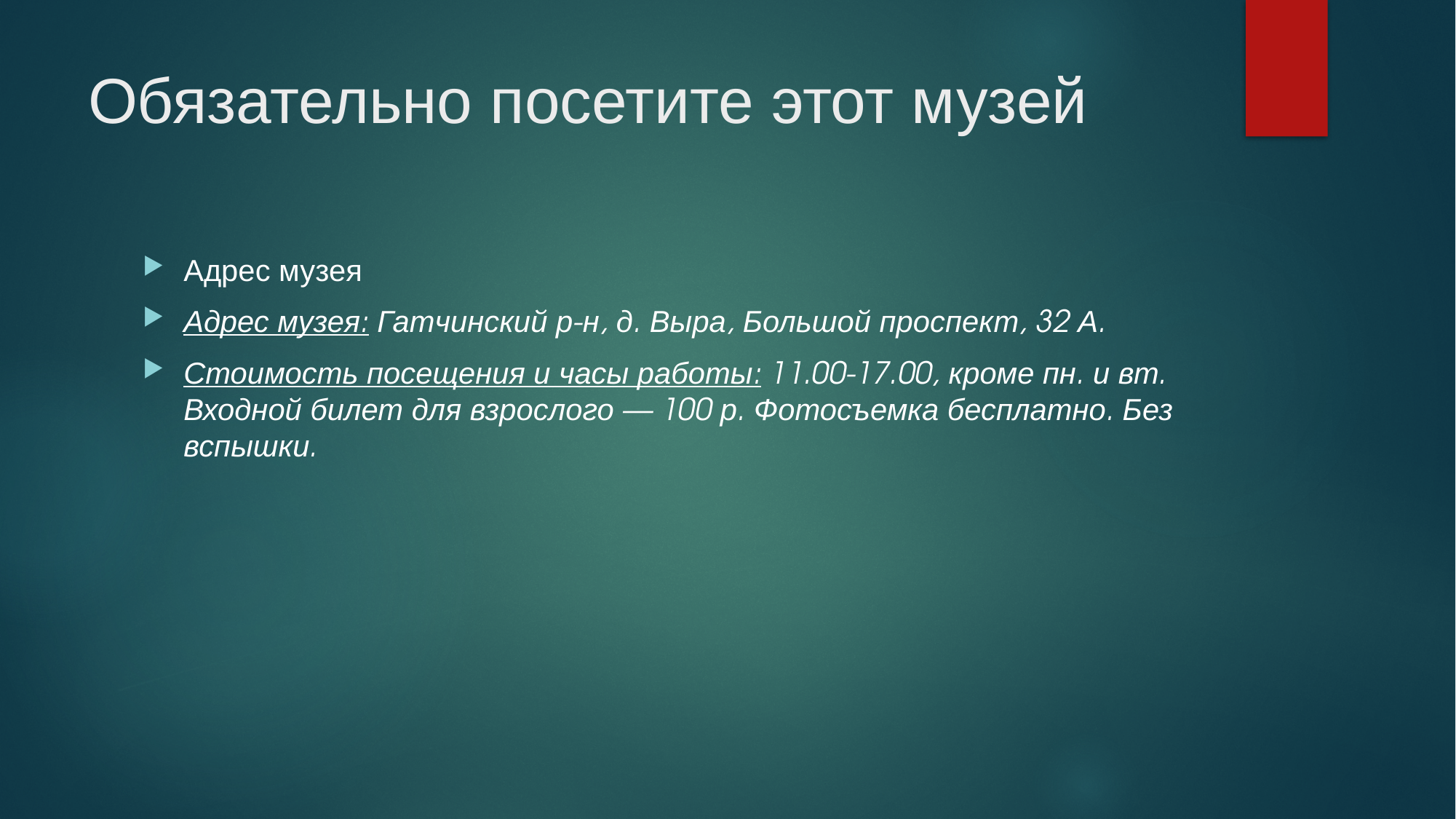

# Обязательно посетите этот музей
Адрес музея
Адрес музея: Гатчинский р-н, д. Выра, Большой проспект, 32 А.
Стоимость посещения и часы работы: 11.00-17.00, кроме пн. и вт. Входной билет для взрослого — 100 р. Фотосъемка бесплатно. Без вспышки.